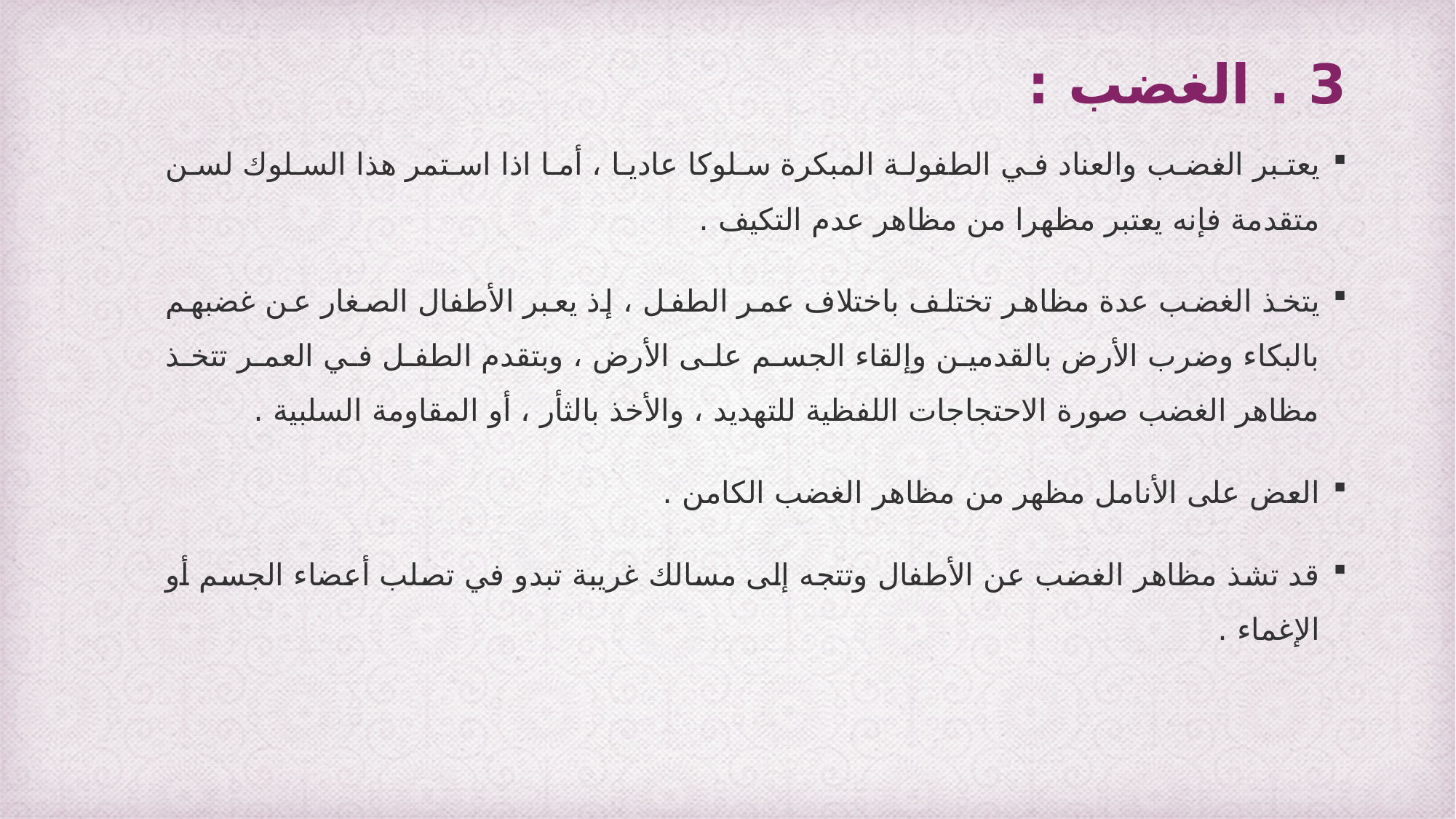

# 3 . الغضب :
يعتبر الغضب والعناد في الطفولة المبكرة سلوكا عاديا ، أما اذا استمر هذا السلوك لسن متقدمة فإنه يعتبر مظهرا من مظاهر عدم التكيف .
يتخذ الغضب عدة مظاهر تختلف باختلاف عمر الطفل ، إذ يعبر الأطفال الصغار عن غضبهم بالبكاء وضرب الأرض بالقدمين وإلقاء الجسم على الأرض ، وبتقدم الطفل في العمر تتخذ مظاهر الغضب صورة الاحتجاجات اللفظية للتهديد ، والأخذ بالثأر ، أو المقاومة السلبية .
العض على الأنامل مظهر من مظاهر الغضب الكامن .
قد تشذ مظاهر الغضب عن الأطفال وتتجه إلى مسالك غريبة تبدو في تصلب أعضاء الجسم أو الإغماء .